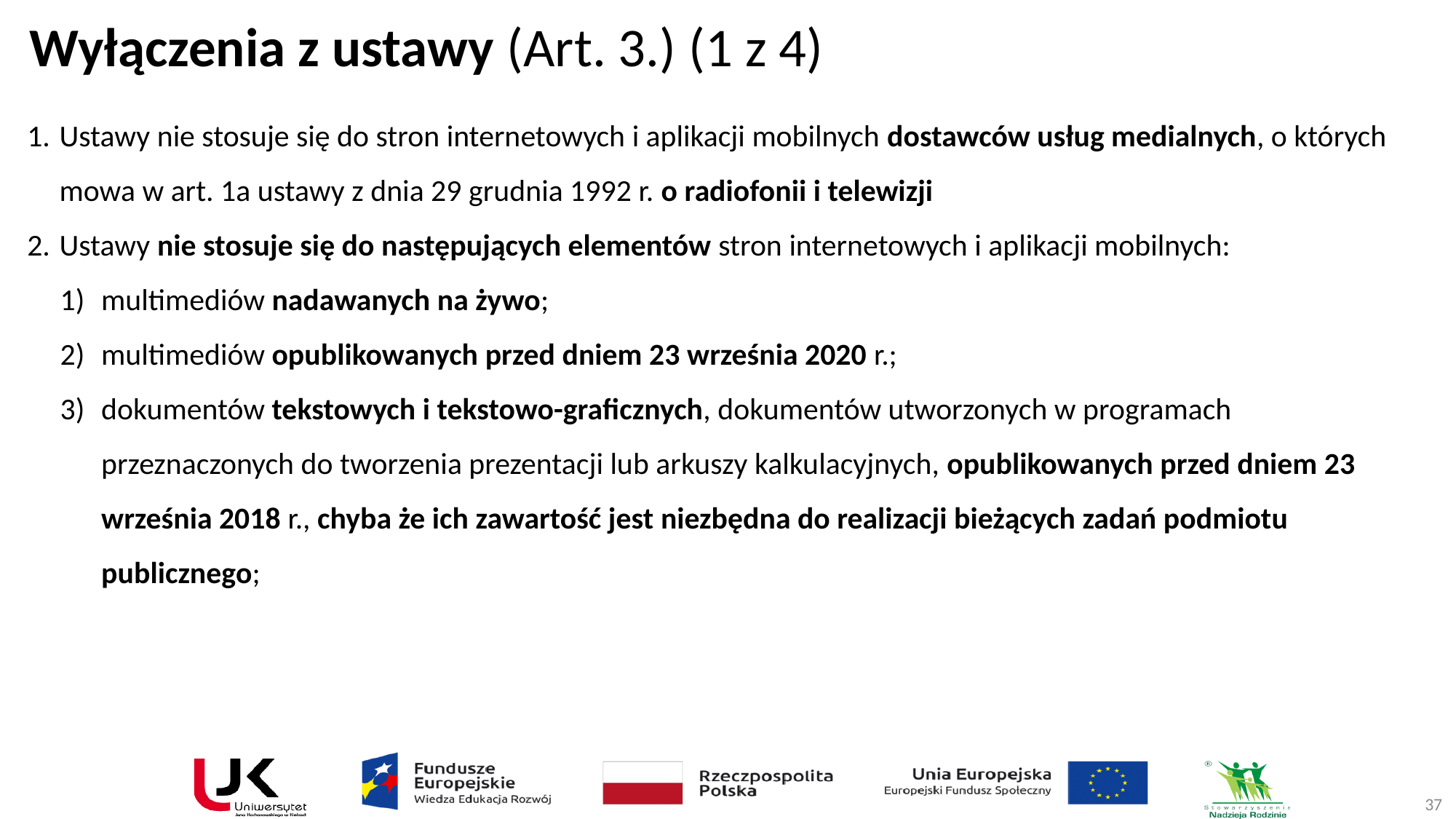

# Wyłączenia z ustawy (Art. 3.) (1 z 4)
Ustawy nie stosuje się do stron internetowych i aplikacji mobilnych dostawców usług medialnych, o których mowa w art. 1a ustawy z dnia 29 grudnia 1992 r. o radiofonii i telewizji
Ustawy nie stosuje się do następujących elementów stron internetowych i aplikacji mobilnych:
multimediów nadawanych na żywo;
multimediów opublikowanych przed dniem 23 września 2020 r.;
dokumentów tekstowych i tekstowo-graficznych, dokumentów utworzonych w programach przeznaczonych do tworzenia prezentacji lub arkuszy kalkulacyjnych, opublikowanych przed dniem 23 września 2018 r., chyba że ich zawartość jest niezbędna do realizacji bieżących zadań podmiotu publicznego;
37